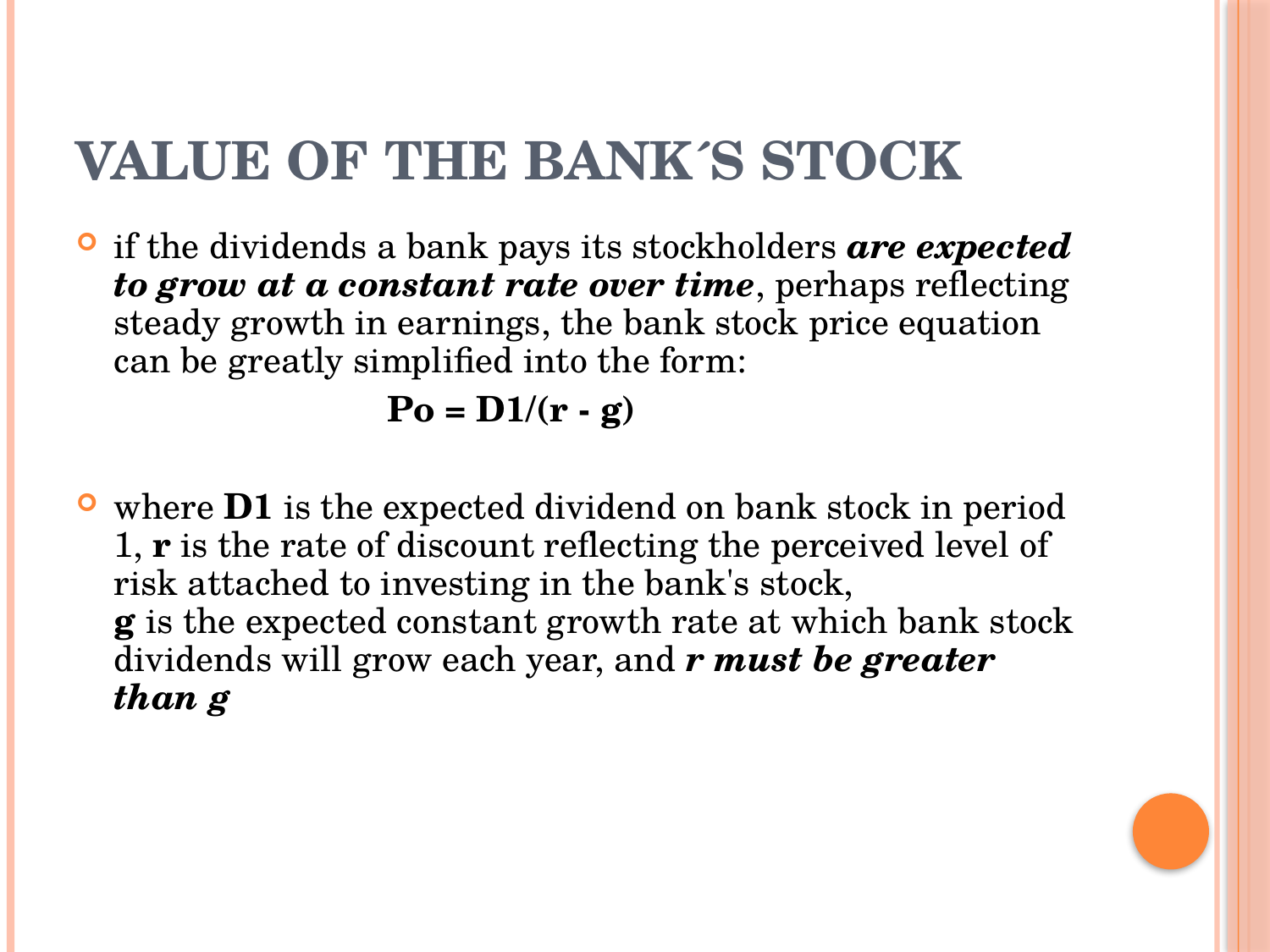

# Value of the bank´s stock
if the dividends a bank pays its stockholders are expected to grow at a constant rate over time, perhaps reflecting steady growth in earnings, the bank stock price equation can be greatly simplified into the form:
                                Po = D1/(r - g)

where D1 is the expected dividend on bank stock in period 1, r is the rate of discount reflecting the perceived level of risk attached to investing in the bank's stock,
g is the expected constant growth rate at which bank stock dividends will grow each year, and r must be greater than g